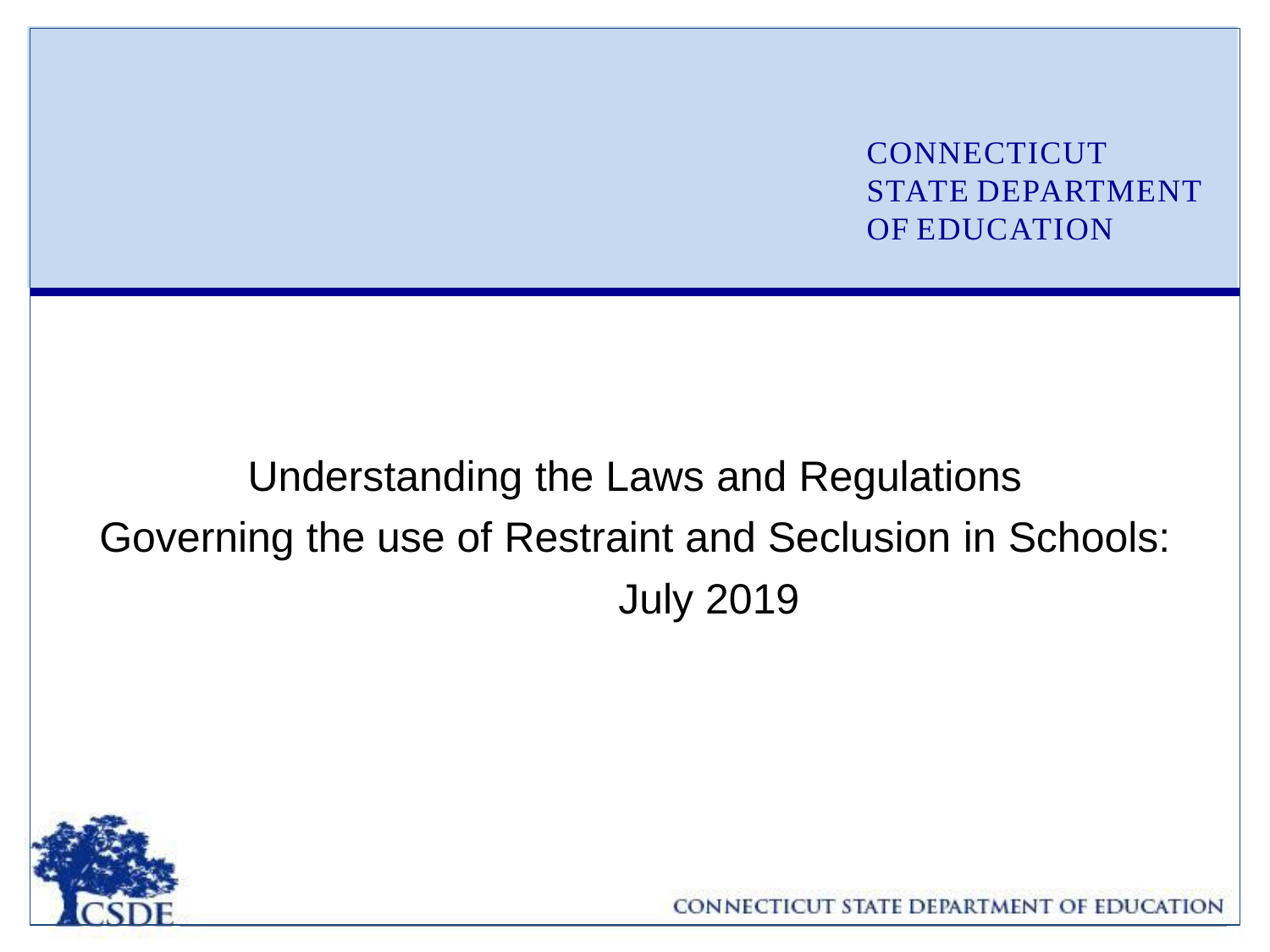

CONNECTICUT STATE DEPARTMENT OF EDUCATION

Understanding the Laws and Regulations Governing the use of Restraint and Seclusion in Schools:
July 2019